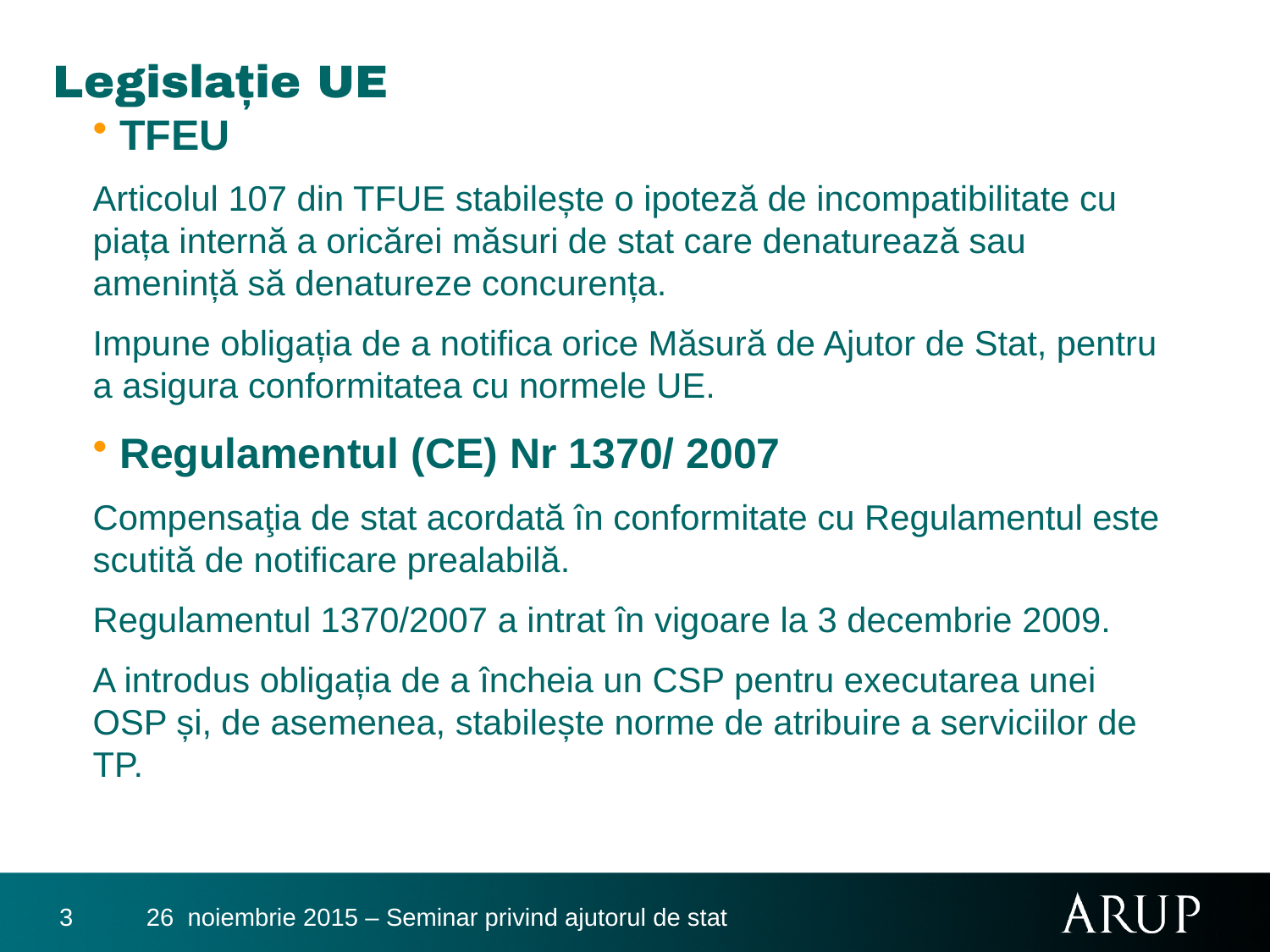

# Legislaţie UE
TFEU
Articolul 107 din TFUE stabilește o ipoteză de incompatibilitate cu piața internă a oricărei măsuri de stat care denaturează sau amenință să denatureze concurența.
Impune obligația de a notifica orice Măsură de Ajutor de Stat, pentru a asigura conformitatea cu normele UE.
Regulamentul (CE) Nr 1370/ 2007
Compensaţia de stat acordată în conformitate cu Regulamentul este scutită de notificare prealabilă.
Regulamentul 1370/2007 a intrat în vigoare la 3 decembrie 2009.
A introdus obligația de a încheia un CSP pentru executarea unei OSP și, de asemenea, stabilește norme de atribuire a serviciilor de TP.
3
26  noiembrie 2015 – Seminar privind ajutorul de stat